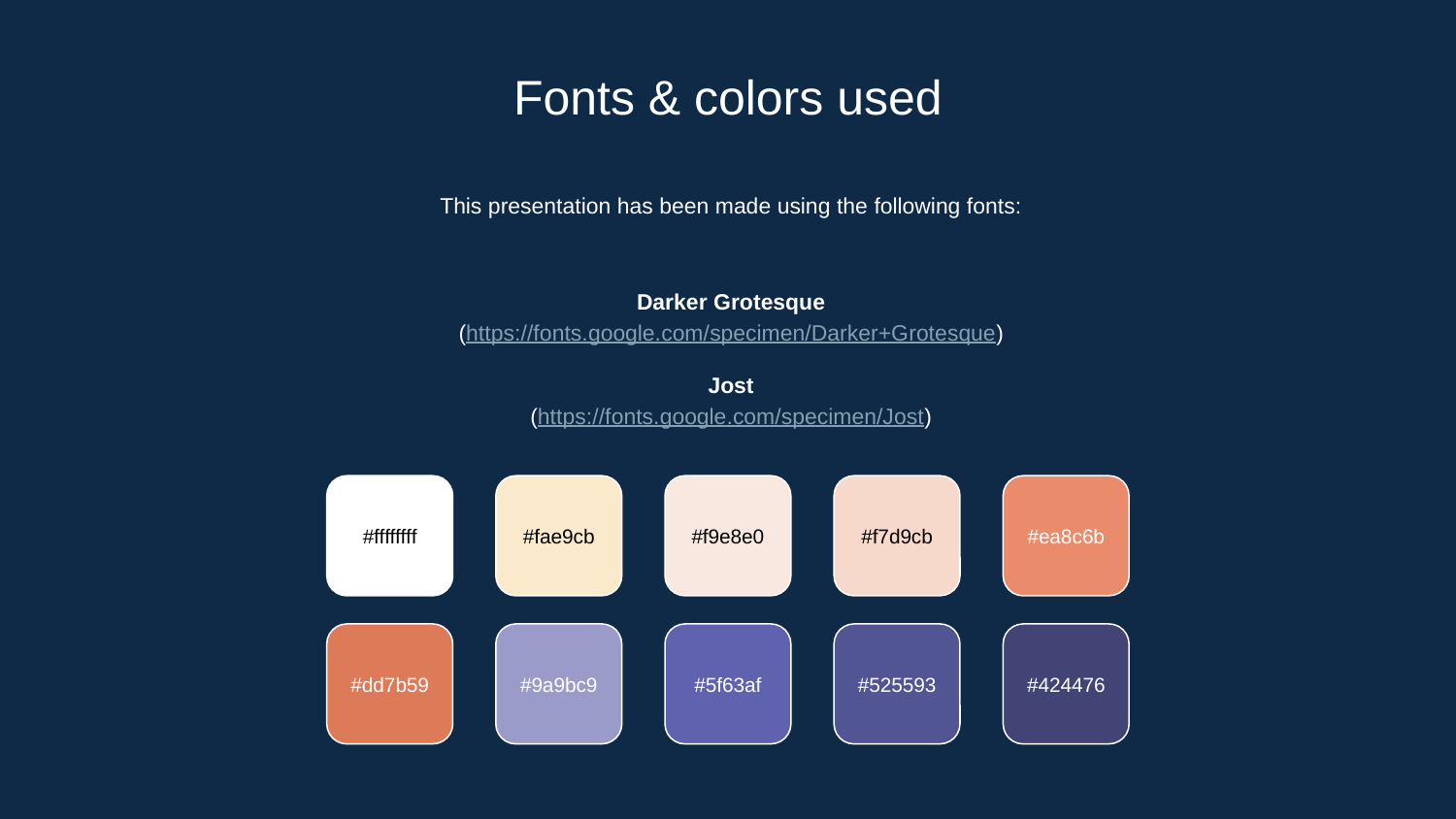

Fonts & colors used
This presentation has been made using the following fonts:

Darker Grotesque
(https://fonts.google.com/specimen/Darker+Grotesque)

Jost
(https://fonts.google.com/specimen/Jost)

#ffffffff
#fae9cb
#f9e8e0
#f7d9cb
#ea8c6b

#dd7b59
#9a9bc9
#5f63af
#525593
#424476